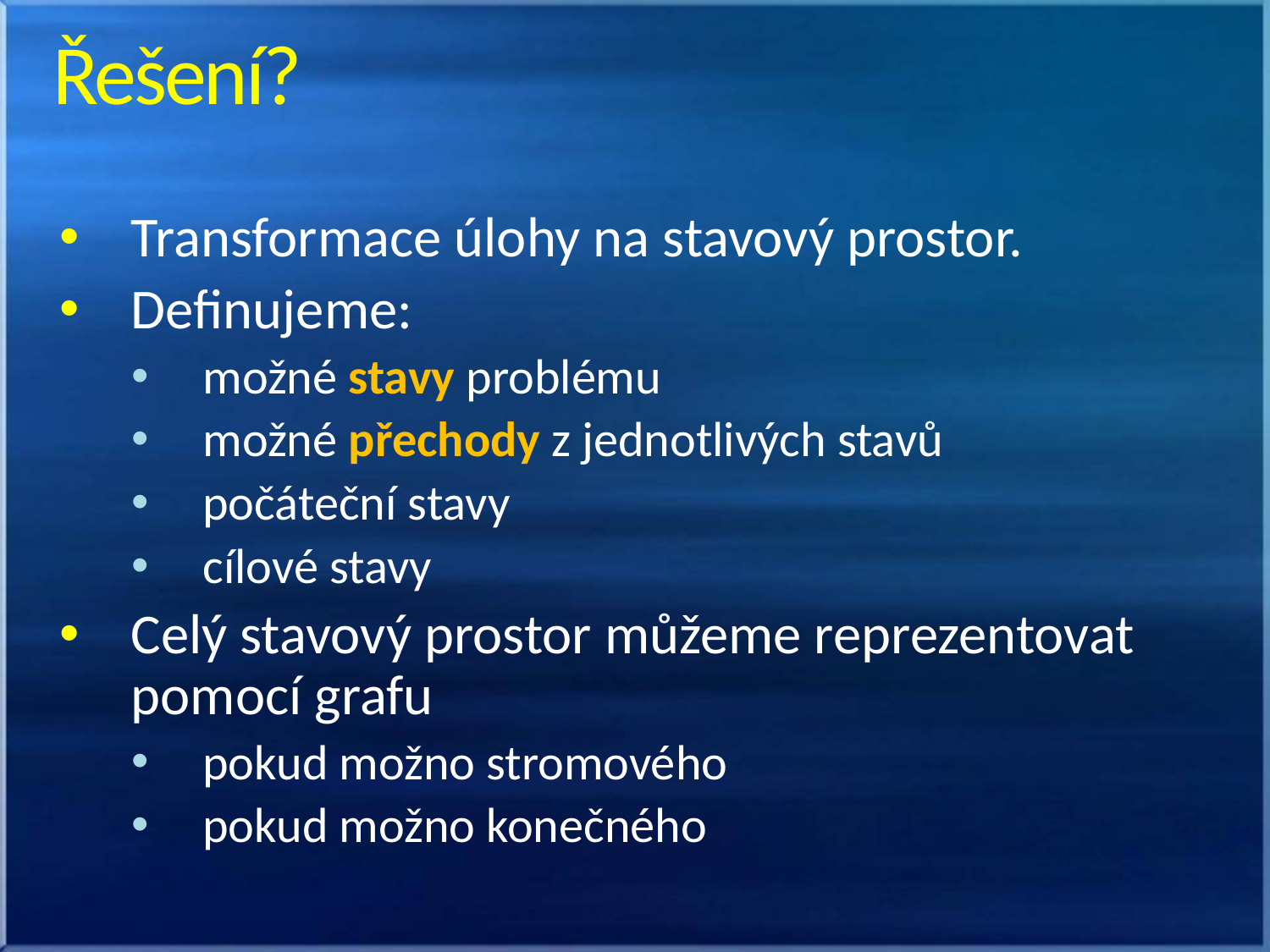

# Řešení?
Transformace úlohy na stavový prostor.
Definujeme:
možné stavy problému
možné přechody z jednotlivých stavů
počáteční stavy
cílové stavy
Celý stavový prostor můžeme reprezentovat pomocí grafu
pokud možno stromového
pokud možno konečného